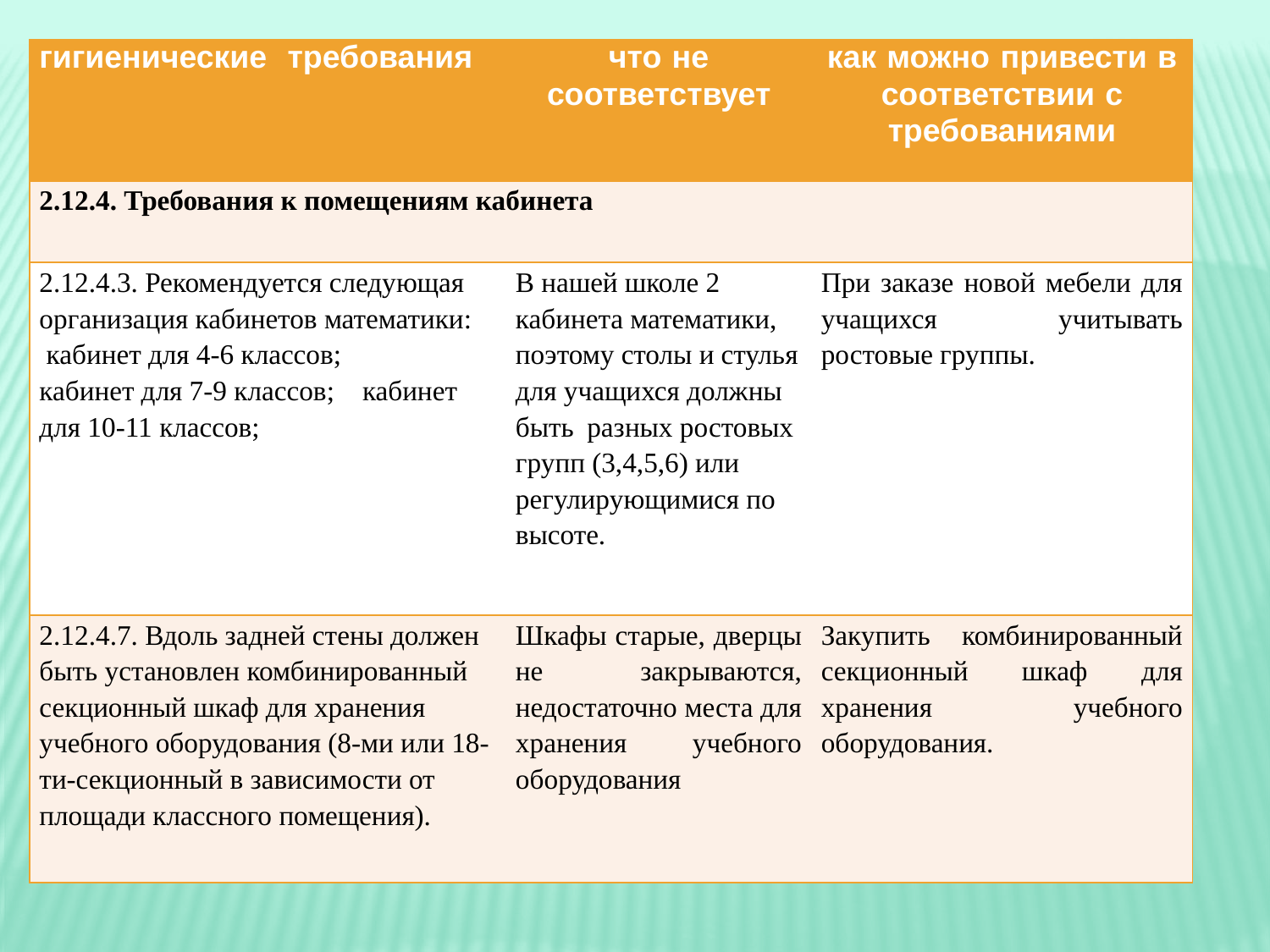

| гигиенические требования | что не соответствует | как можно привести в соответствии с требованиями |
| --- | --- | --- |
| 2.12.4. Требования к помещениям кабинета |  |  |
| 2.12.4.3. Рекомендуется следующая организация кабинетов математики: кабинет для 4-6 классов; кабинет для 7-9 классов; кабинет для 10-11 классов; | В нашей школе 2 кабинета математики, поэтому столы и стулья для учащихся должны быть разных ростовых групп (3,4,5,6) или регулирующимися по высоте. | При заказе новой мебели для учащихся учитывать ростовые группы. |
| 2.12.4.7. Вдоль задней стены должен быть установлен комбинированный секционный шкаф для хранения учебного оборудования (8-ми или 18-ти-секционный в зависимости от площади классного помещения). | Шкафы старые, дверцы не закрываются, недостаточно места для хранения учебного оборудования | Закупить комбинированный секционный шкаф для хранения учебного оборудования. |